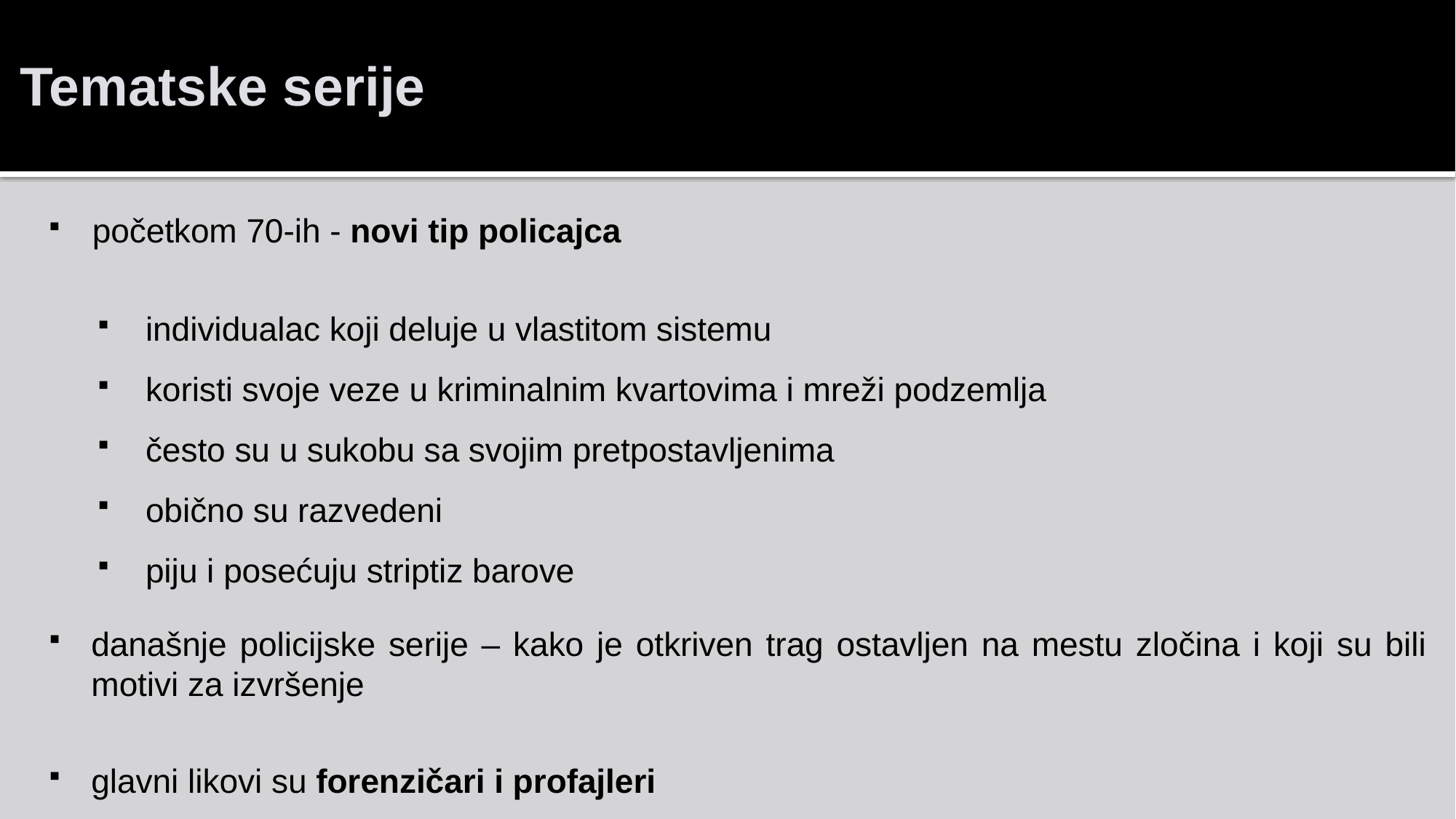

# Tematske serije

početkom 70-ih - novi tip policajca

individualac koji deluje u vlastitom sistemu
koristi svoje veze u kriminalnim kvartovima i mreži podzemlja
često su u sukobu sa svojim pretpostavljenima
obično su razvedeni
piju i posećuju striptiz barove

današnje policijske serije – kako je otkriven trag ostavljen na mestu zločina i koji su bili motivi za izvršenje

glavni likovi su forenzičari i profajleri